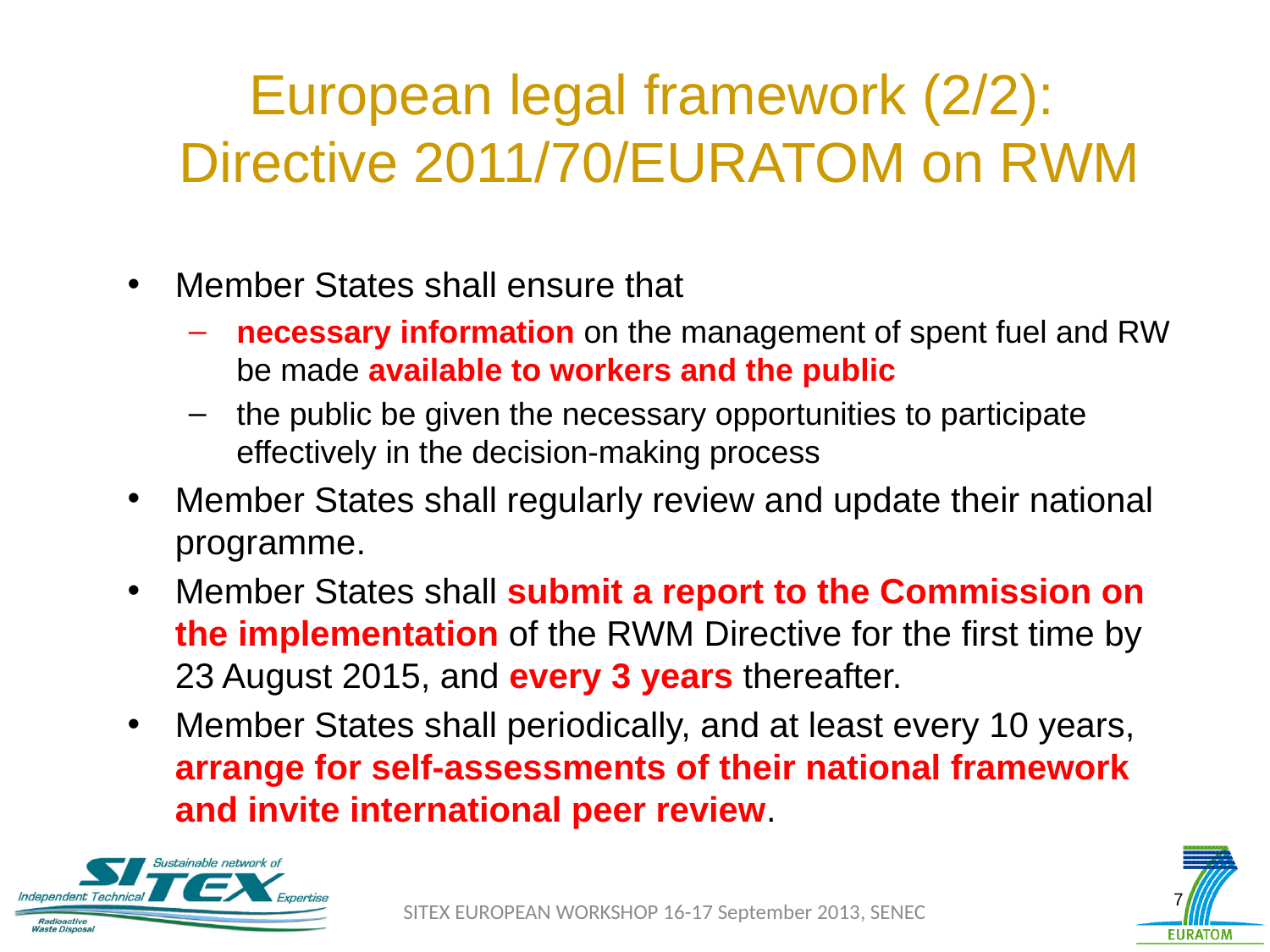

# European legal framework (2/2): Directive 2011/70/EURATOM on RWM
Member States shall ensure that
necessary information on the management of spent fuel and RW be made available to workers and the public
the public be given the necessary opportunities to participate effectively in the decision-making process
Member States shall regularly review and update their national programme.
Member States shall submit a report to the Commission on the implementation of the RWM Directive for the first time by 23 August 2015, and every 3 years thereafter.
Member States shall periodically, and at least every 10 years, arrange for self-assessments of their national framework and invite international peer review.

7
SITEX EUROPEAN WORKSHOP 16-17 September 2013, SENEC